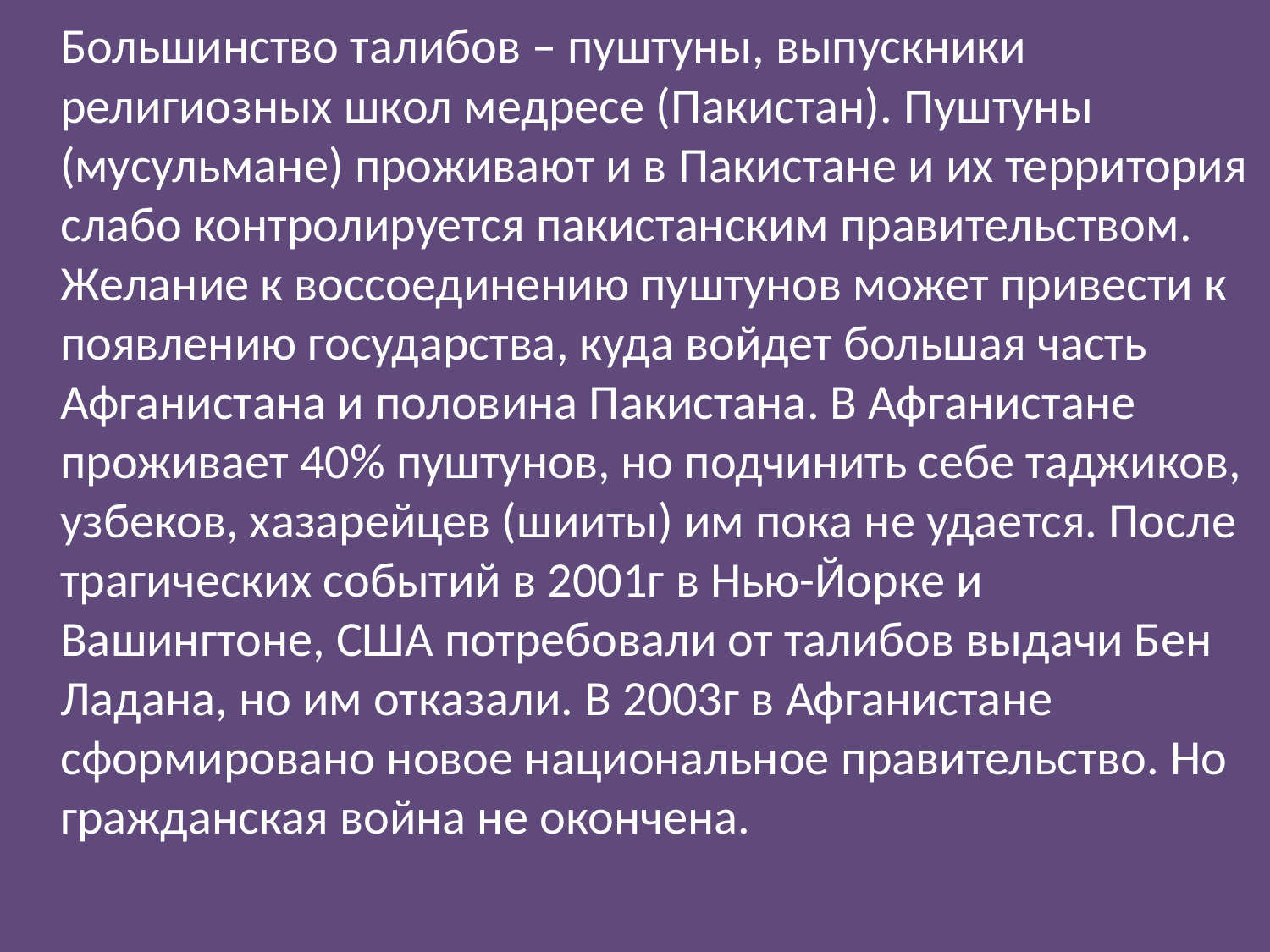

Большинство талибов – пуштуны, выпускники религиозных школ медресе (Пакистан). Пуштуны (мусульмане) проживают и в Пакистане и их территория слабо контролируется пакистанским правительством. Желание к воссоединению пуштунов может привести к появлению государства, куда войдет большая часть Афганистана и половина Пакистана. В Афганистане проживает 40% пуштунов, но подчинить себе таджиков, узбеков, хазарейцев (шииты) им пока не удается. После трагических событий в 2001г в Нью-Йорке и Вашингтоне, США потребовали от талибов выдачи Бен Ладана, но им отказали. В 2003г в Афганистане сформировано новое национальное правительство. Но гражданская война не окончена.